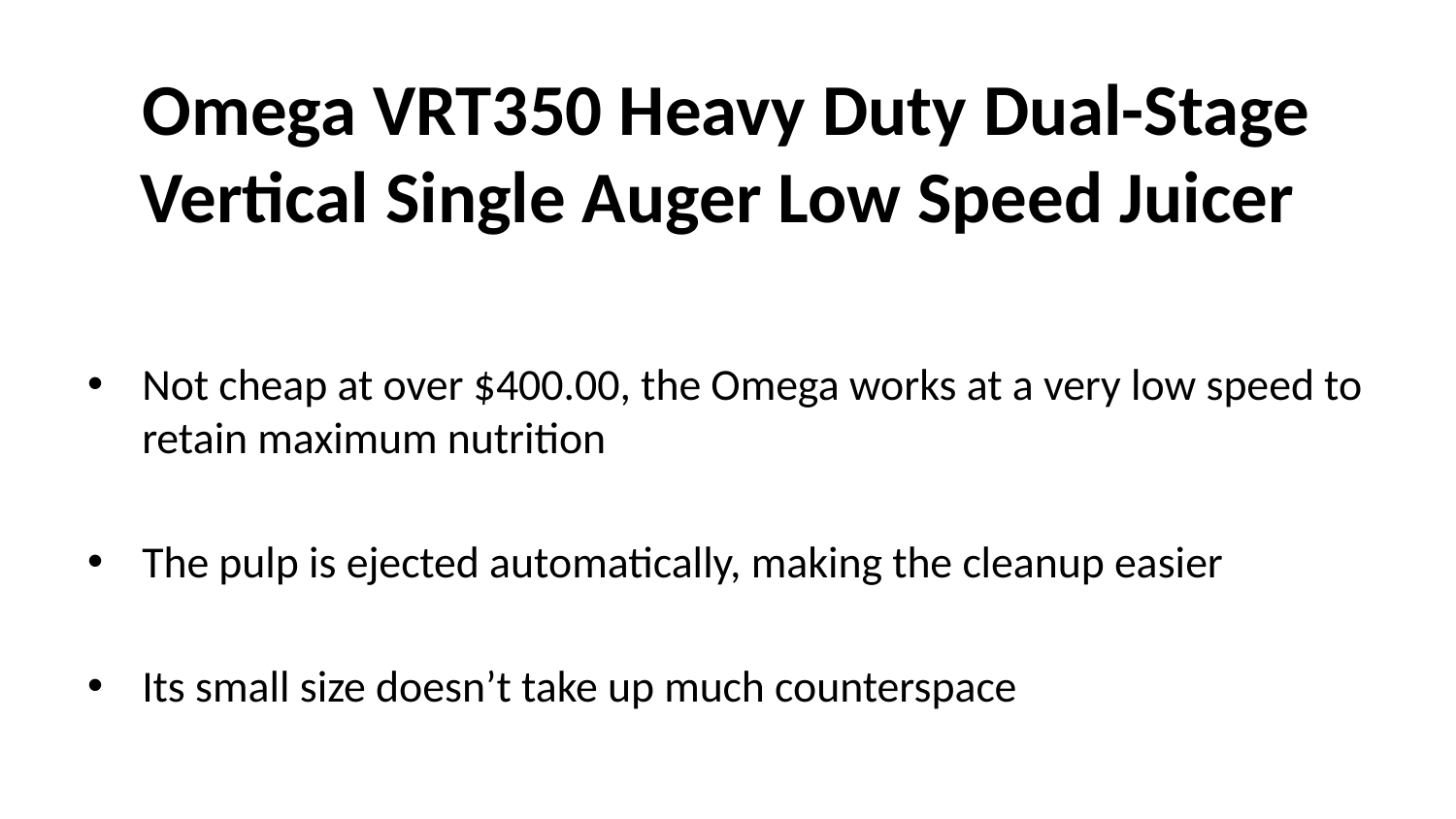

# Omega VRT350 Heavy Duty Dual-Stage Vertical Single Auger Low Speed Juicer
Not cheap at over $400.00, the Omega works at a very low speed to retain maximum nutrition

The pulp is ejected automatically, making the cleanup easier

Its small size doesn’t take up much counterspace